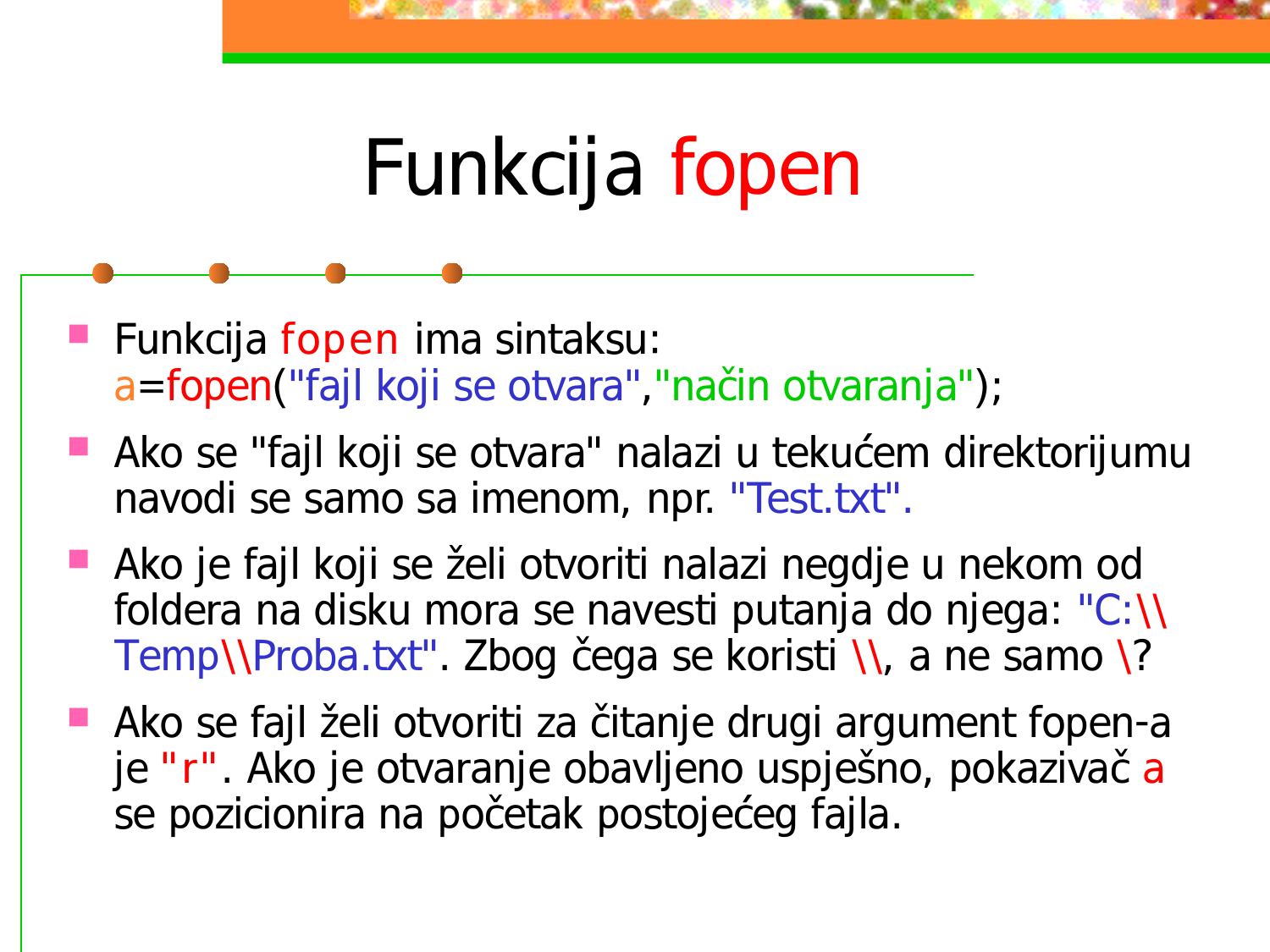

# Funkcija fopen
Funkcija fopen ima sintaksu:
a=fopen("fajl koji se otvara","način otvaranja");
Ako se "fajl koji se otvara" nalazi u tekućem direktorijumu navodi se samo sa imenom, npr. "Test.txt".
Ako je fajl koji se želi otvoriti nalazi negdje u nekom od foldera na disku mora se navesti putanja do njega: "C:\\Temp\\Proba.txt". Zbog čega se koristi \\, a ne samo \?
Ako se fajl želi otvoriti za čitanje drugi argument fopen-a je "r". Ako je otvaranje obavljeno uspješno, pokazivač a se pozicionira na početak postojećeg fajla.